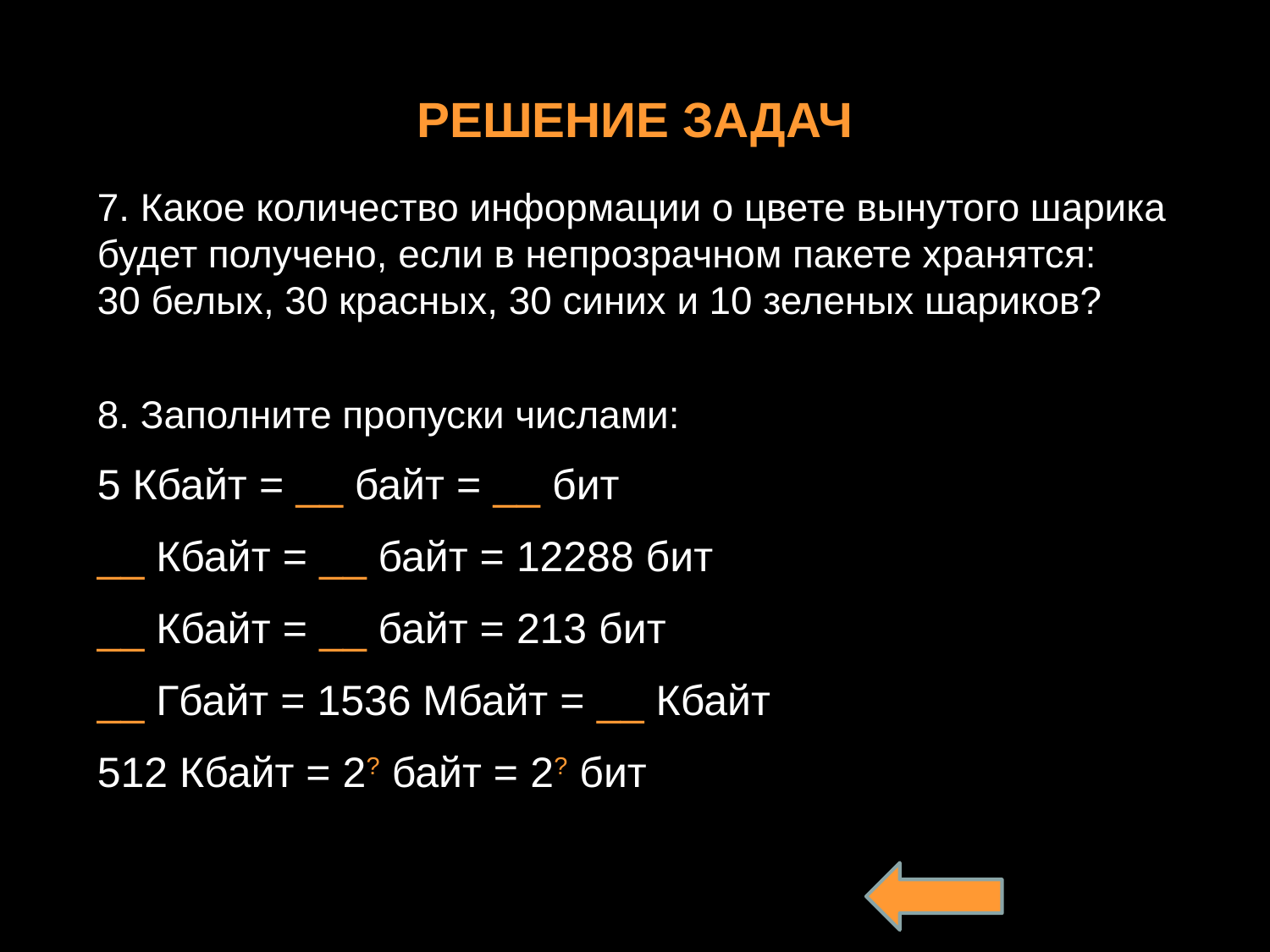

# РЕШЕНИЕ ЗАДАЧ
7. Какое количество информации о цвете вынутого шарика будет получено, если в непрозрачном пакете хранятся:
30 белых, 30 красных, 30 синих и 10 зеленых шариков?
8. Заполните пропуски числами:
5 Кбайт = __ байт = __ бит
__ Кбайт = __ байт = 12288 бит
__ Кбайт = __ байт = 213 бит
__ Гбайт = 1536 Мбайт = __ Кбайт
512 Кбайт = 2? байт = 2? бит